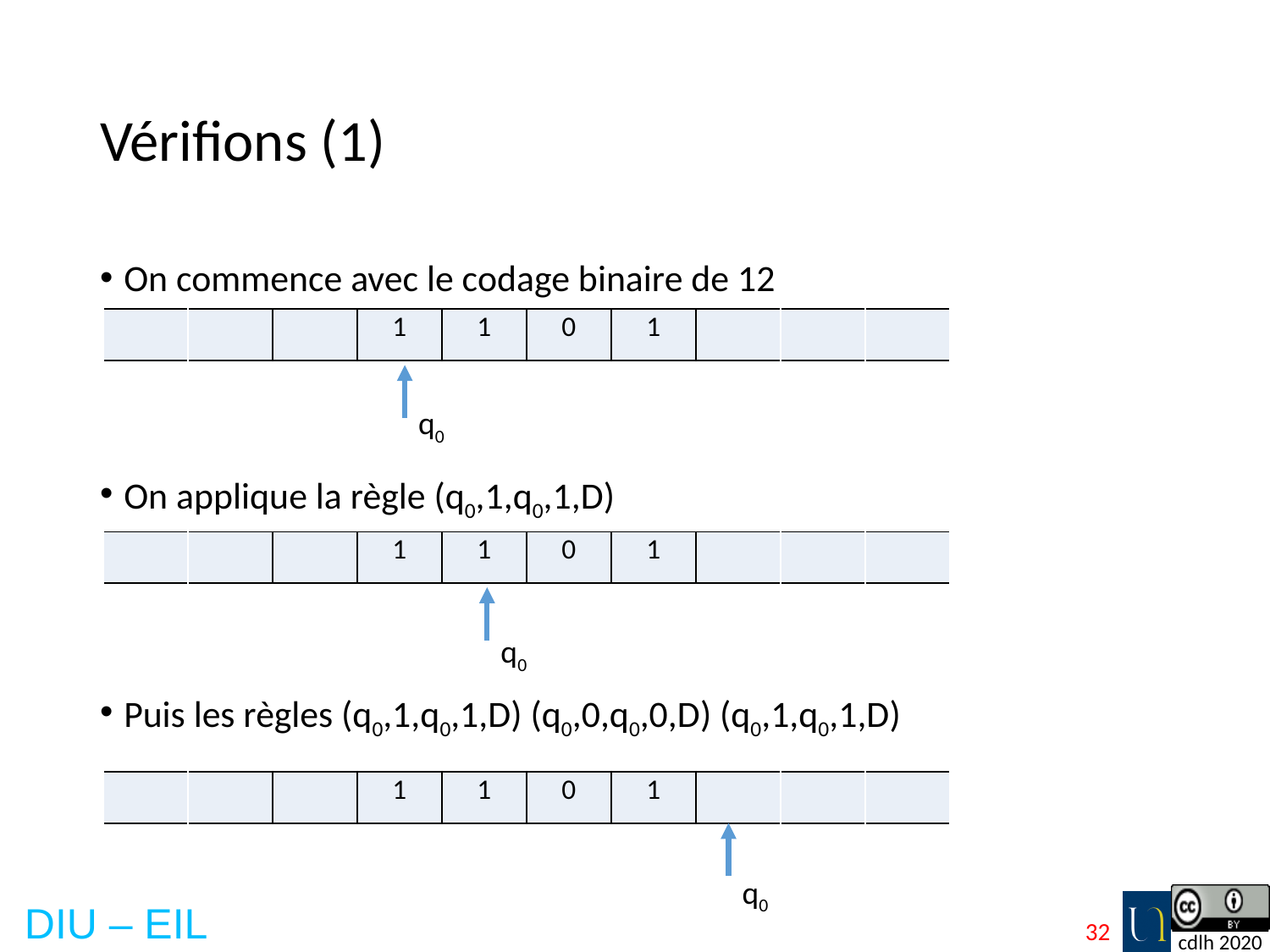

# Vérifions (1)
On commence avec le codage binaire de 12

On applique la règle (q0,1,q0,1,D)

Puis les règles (q0,1,q0,1,D) (q0,0,q0,0,D) (q0,1,q0,1,D)
|  |  |  | 1 | 1 | 0 | 1 |  |  |  |
| --- | --- | --- | --- | --- | --- | --- | --- | --- | --- |
q0
|  |  |  | 1 | 1 | 0 | 1 |  |  |  |
| --- | --- | --- | --- | --- | --- | --- | --- | --- | --- |
q0
|  |  |  | 1 | 1 | 0 | 1 |  |  |  |
| --- | --- | --- | --- | --- | --- | --- | --- | --- | --- |
q0
32